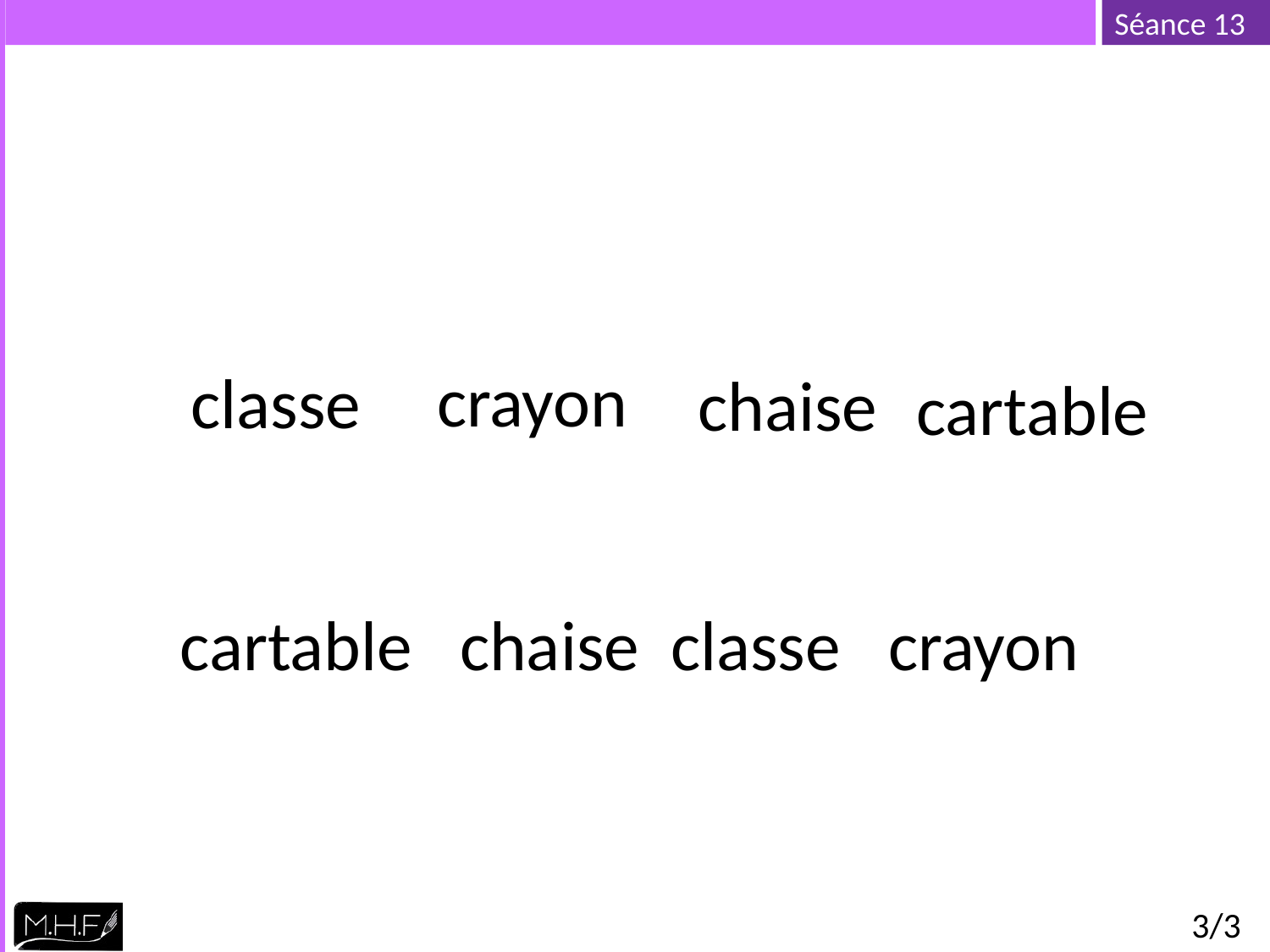

crayon
classe
chaise
cartable
cartable   chaise  classe   crayon
3/3